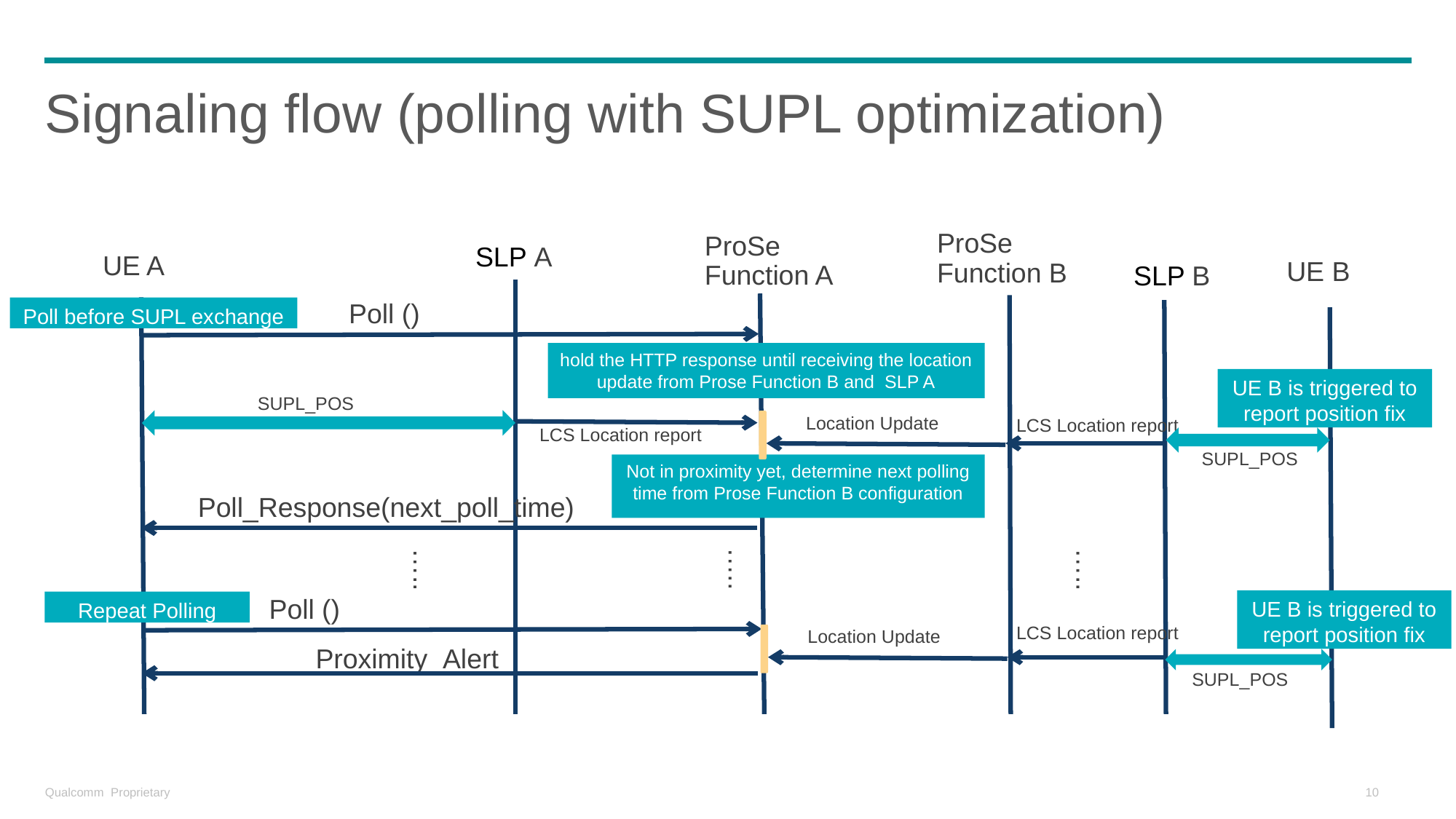

# Signaling flow (polling with SUPL optimization)
ProSe Function B
ProSe Function A
SLP A
UE A
UE B
SLP B
Poll ()
Poll before SUPL exchange
hold the HTTP response until receiving the location update from Prose Function B and  SLP A
UE B is triggered to report position fix
SUPL_POS
Location Update

LCS Location report
LCS Location report

SUPL_POS
Not in proximity yet, determine next polling time from Prose Function B configuration
Poll_Response(next_poll_time)
…..
…..
…..
Poll ()
UE B is triggered to report position fix
Repeat Polling
LCS Location report
Location Update

Proximity_Alert

SUPL_POS